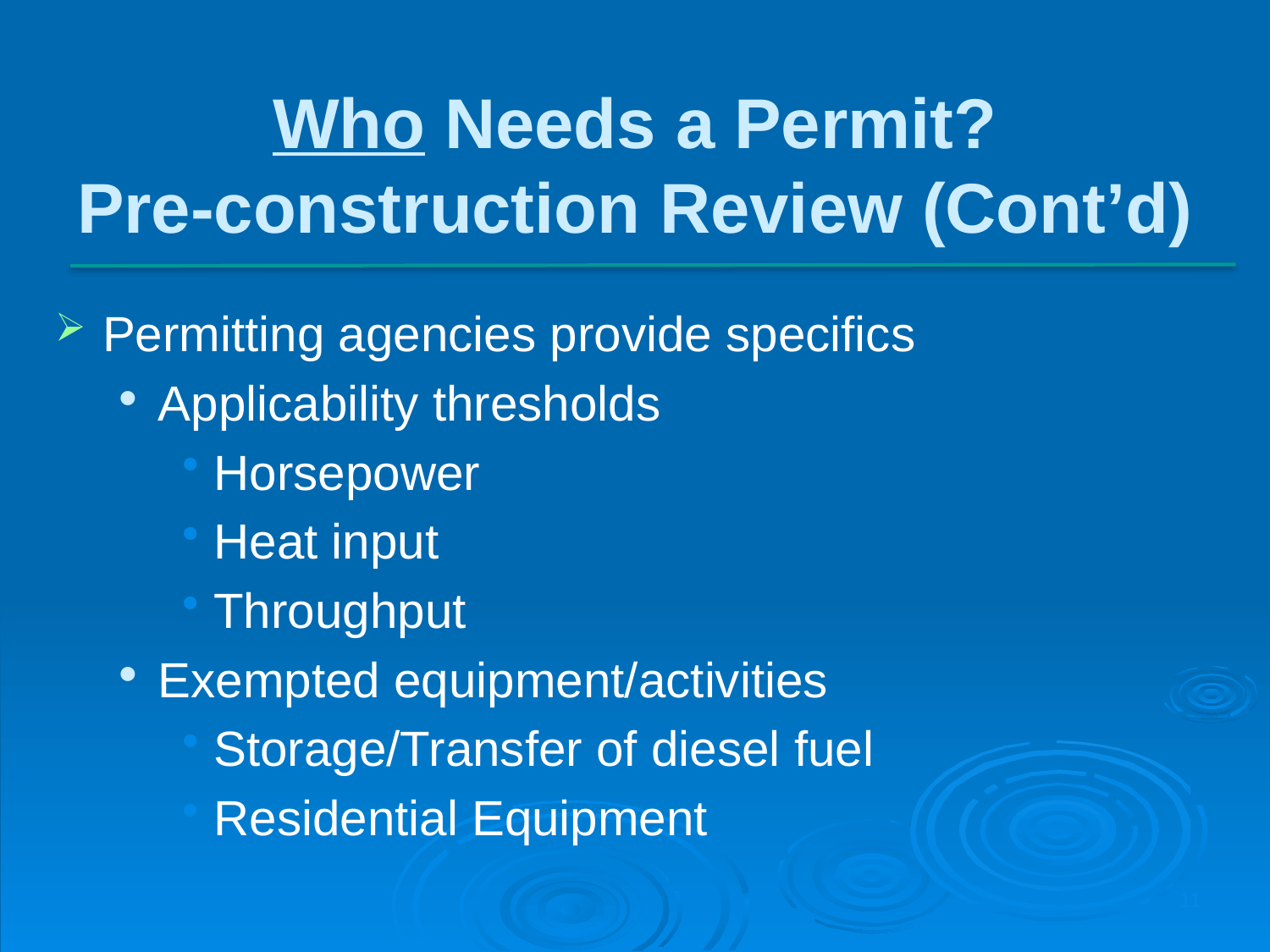

Who Needs a Permit?
Pre-construction Review (Cont’d)
Permitting agencies provide specifics
Applicability thresholds
Horsepower
Heat input
Throughput
Exempted equipment/activities
Storage/Transfer of diesel fuel
Residential Equipment

11